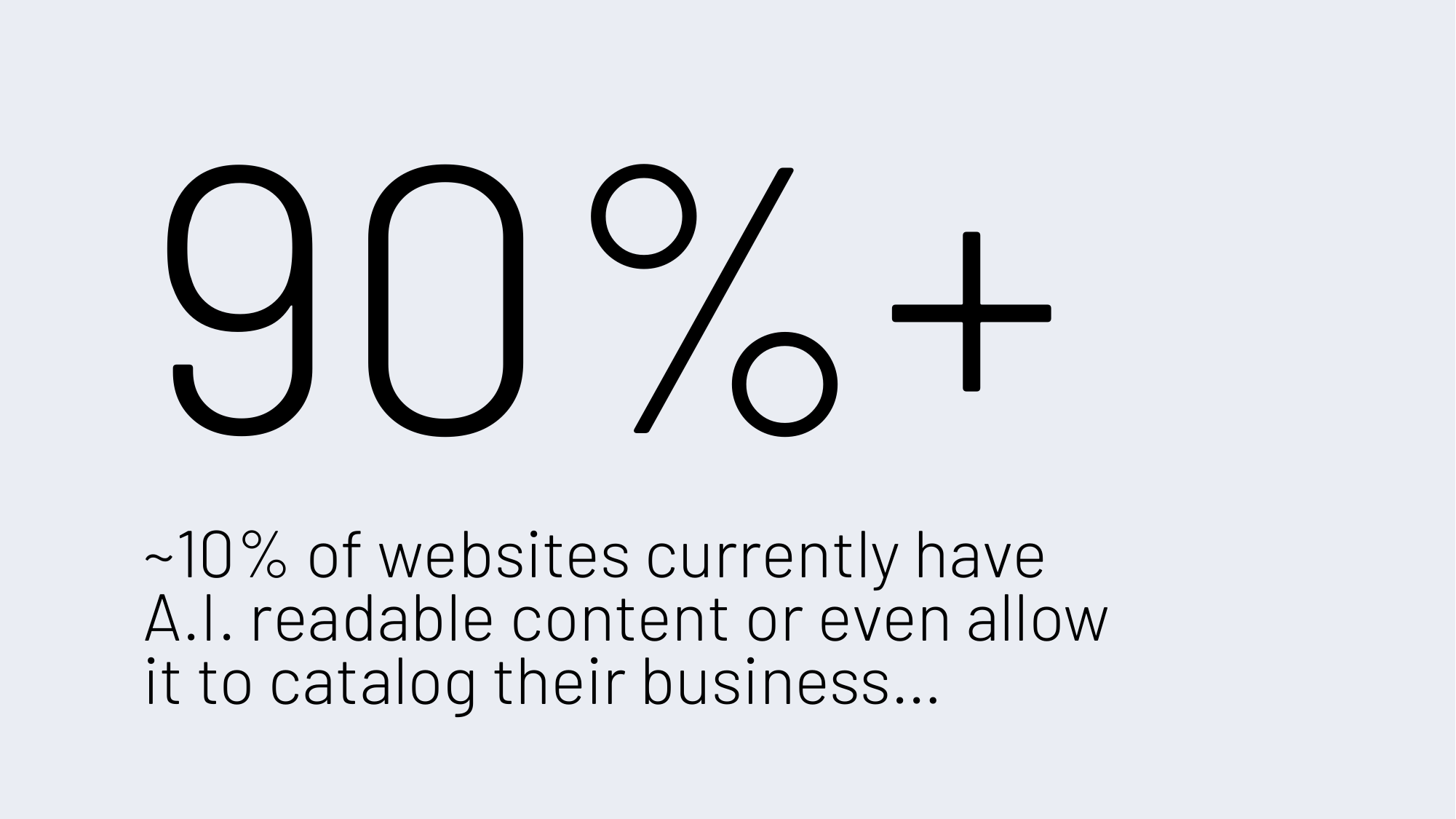

90%+
# ~10% of websites currently have A.I. readable content or even allow it to catalog their business…